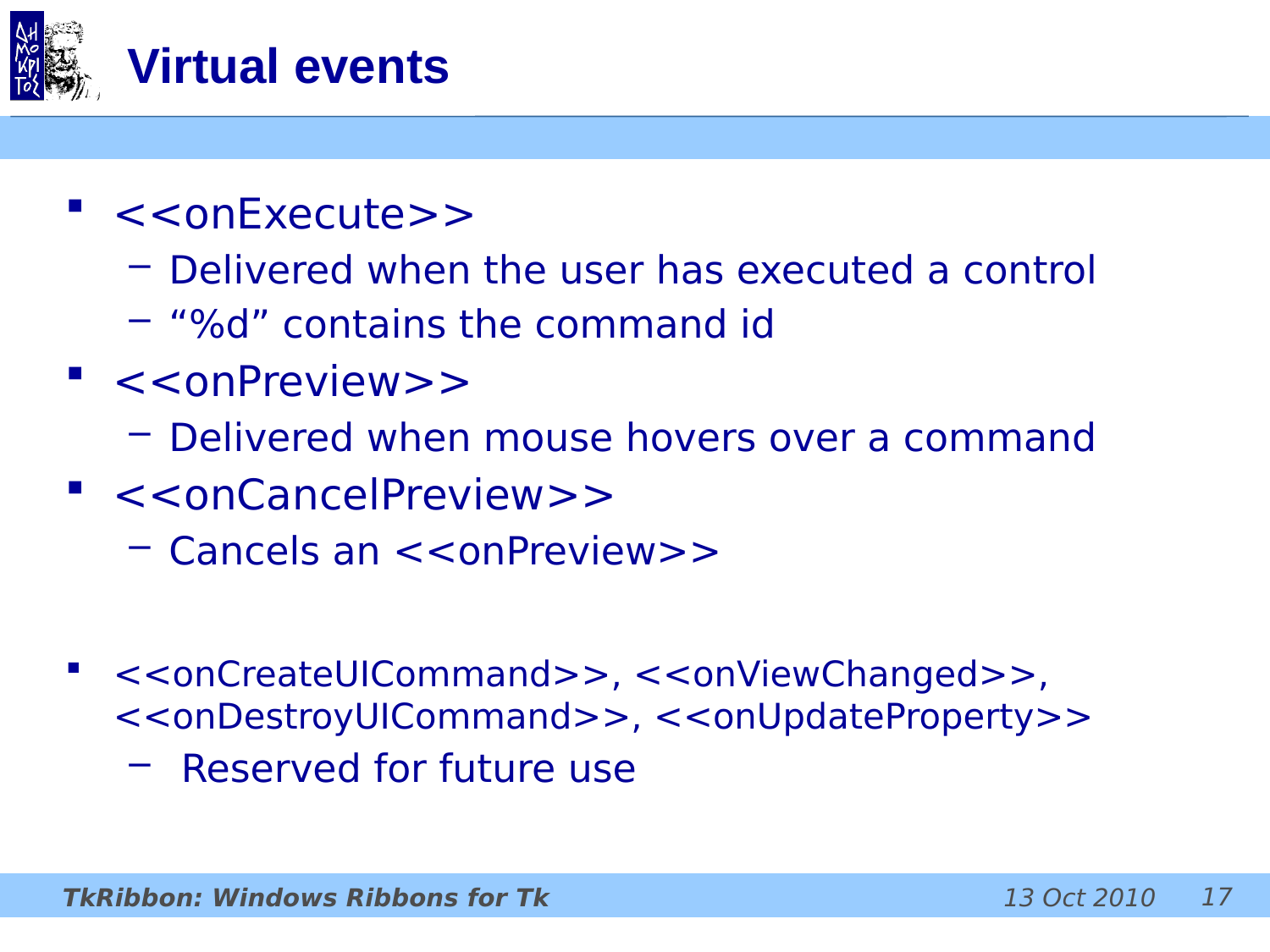

# Virtual events
<<onExecute>>
Delivered when the user has executed a control
“%d” contains the command id
<<onPreview>>
Delivered when mouse hovers over a command
<<onCancelPreview>>
Cancels an <<onPreview>>

<<onCreateUICommand>>, <<onViewChanged>>, <<onDestroyUICommand>>, <<onUpdateProperty>>
 Reserved for future use

17
TkRibbon: Windows Ribbons for Tk
13 Oct 2010